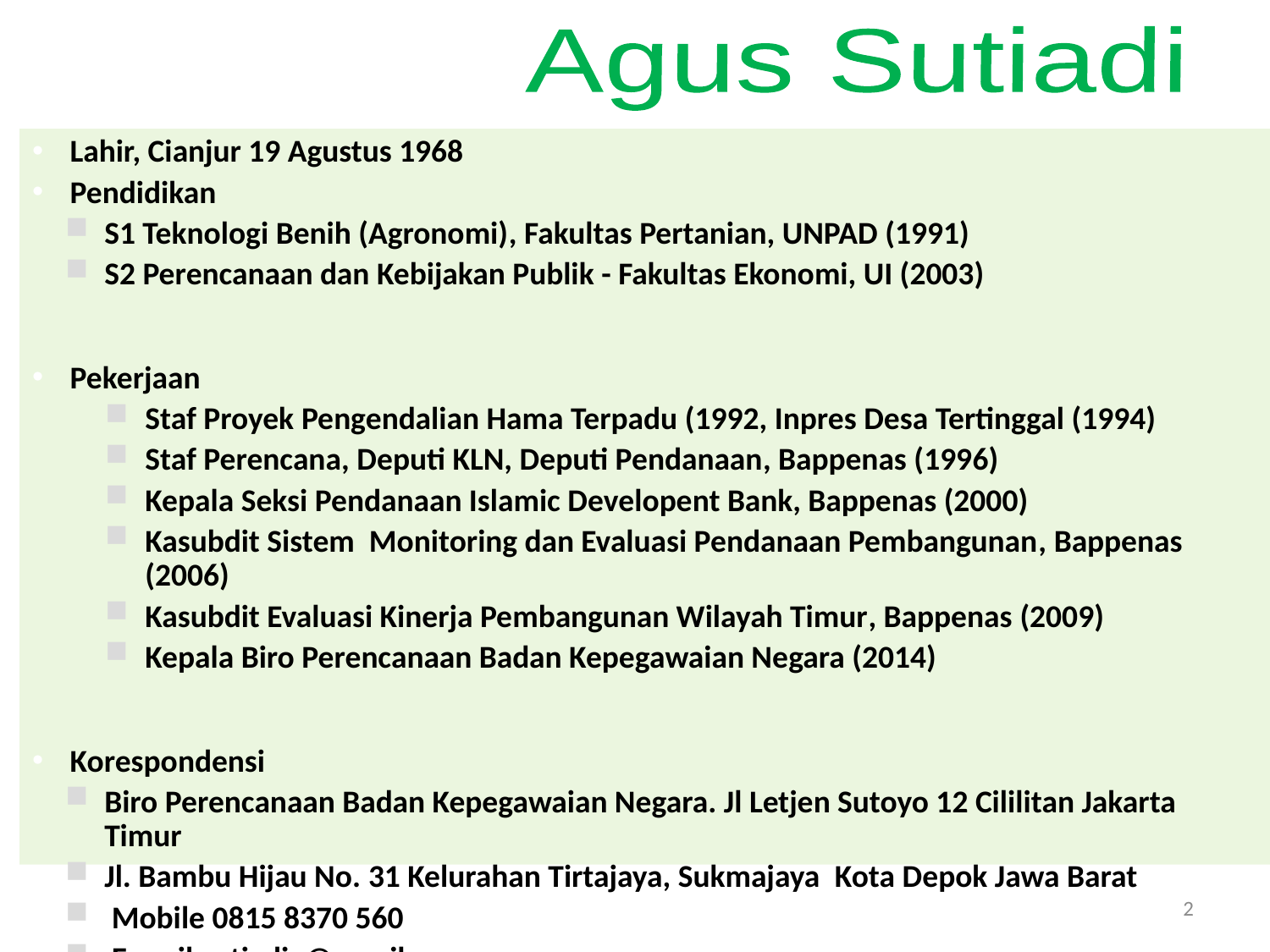

Agus Sutiadi
Lahir, Cianjur 19 Agustus 1968
Pendidikan
S1 Teknologi Benih (Agronomi), Fakultas Pertanian, UNPAD (1991)
S2 Perencanaan dan Kebijakan Publik - Fakultas Ekonomi, UI (2003)

Pekerjaan
Staf Proyek Pengendalian Hama Terpadu (1992, Inpres Desa Tertinggal (1994)
Staf Perencana, Deputi KLN, Deputi Pendanaan, Bappenas (1996)
Kepala Seksi Pendanaan Islamic Developent Bank, Bappenas (2000)
Kasubdit Sistem  Monitoring dan Evaluasi Pendanaan Pembangunan, Bappenas (2006)
Kasubdit Evaluasi Kinerja Pembangunan Wilayah Timur, Bappenas (2009)
Kepala Biro Perencanaan Badan Kepegawaian Negara (2014)

Korespondensi
Biro Perencanaan Badan Kepegawaian Negara. Jl Letjen Sutoyo 12 Cililitan Jakarta Timur
Jl. Bambu Hijau No. 31 Kelurahan Tirtajaya, Sukmajaya  Kota Depok Jawa Barat
 Mobile 0815 8370 560
 E-mail sutiadia@gmail.com
2